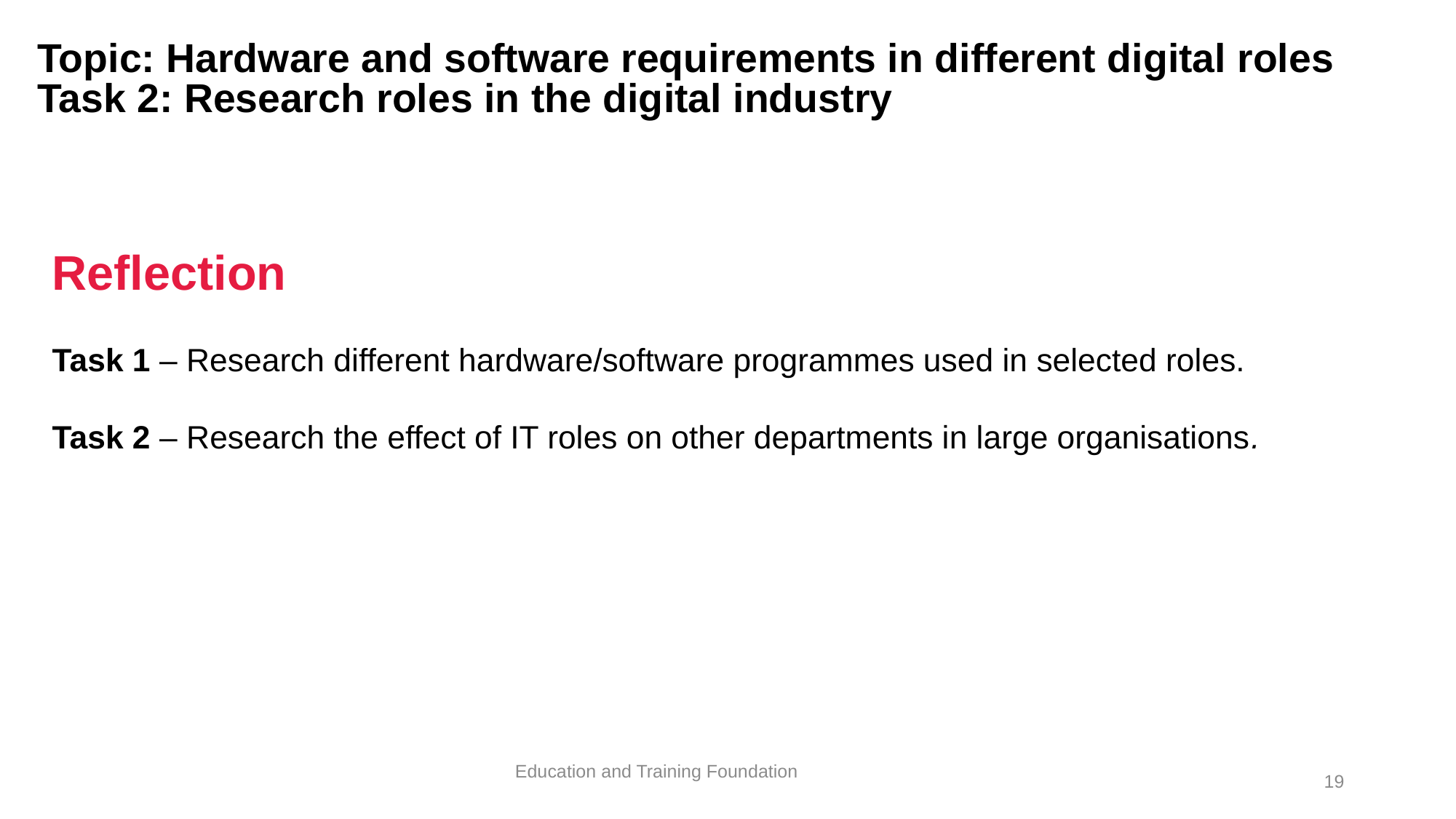

# Topic: Hardware and software requirements in different digital roles Task 2: Research roles in the digital industry

Reflection ​
​
Task 1 – Research different hardware/software programmes used in selected roles.

Task 2 – Research the effect of IT roles on other departments in large organisations.

Education and Training Foundation
19